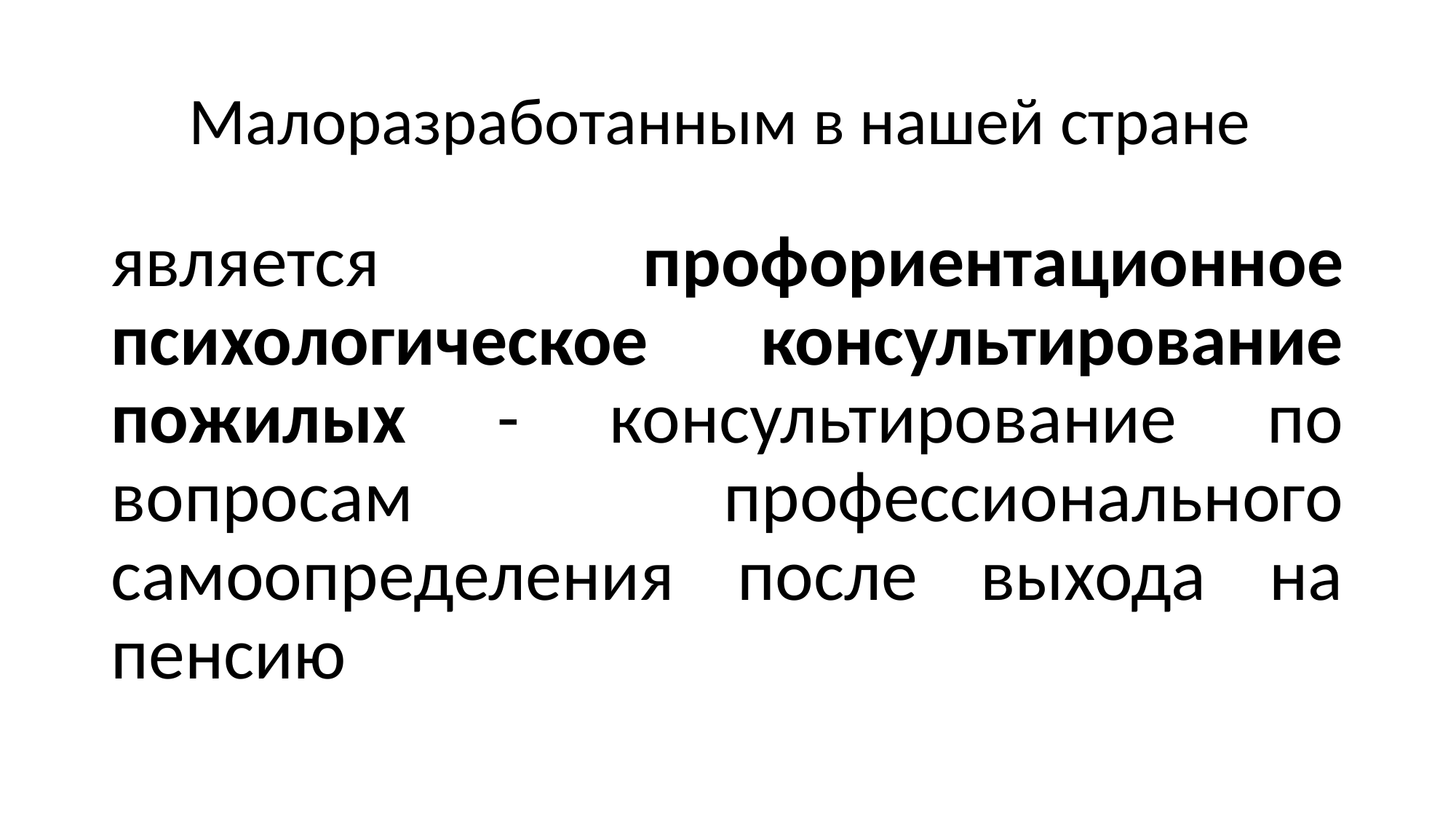

# Малоразработанным в нашей стране
является профориентационное психологическое консультирование пожилых - консультирование по вопросам профессионального самоопределения после выхода на пенсию